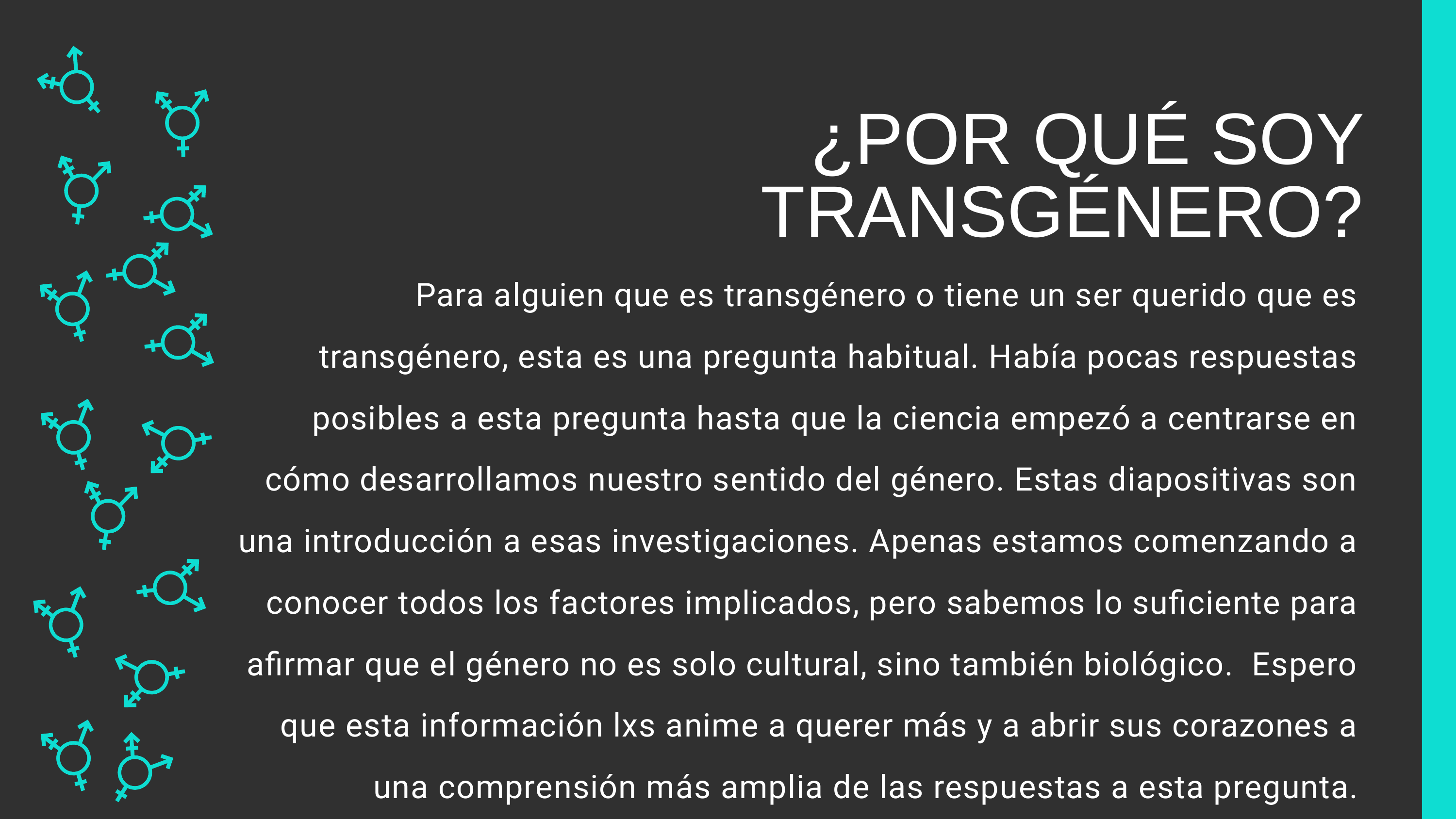

EL PANORAMA GENERAL

¿POR QUÉ SOY TRANSGÉNERO?

Para alguien que es transgénero o tiene un ser querido que es transgénero, esta es una pregunta habitual. Había pocas respuestas posibles a esta pregunta hasta que la ciencia empezó a centrarse en cómo desarrollamos nuestro sentido del género. Estas diapositivas son una introducción a esas investigaciones. Apenas estamos comenzando a conocer todos los factores implicados, pero sabemos lo suficiente para afirmar que el género no es solo cultural, sino también biológico.  Espero que esta información lxs anime a querer más y a abrir sus corazones a una comprensión más amplia de las respuestas a esta pregunta.